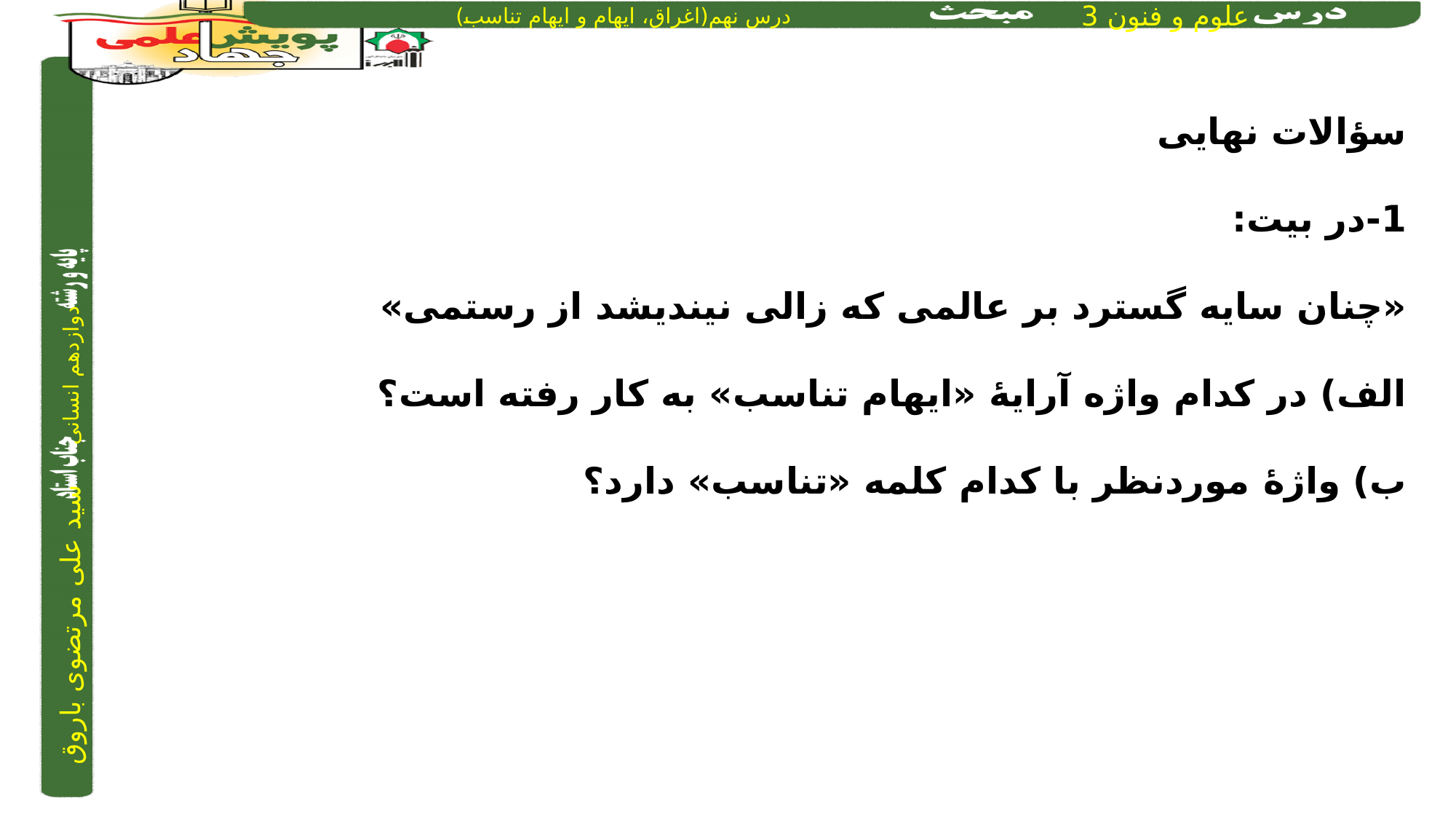

سؤالات نهایی
1-در بیت:
«چنان سایه گسترد بر عالمی 	که زالی نیندیشد از رستمی»
الف) در کدام واژه آرایۀ «ایهام تناسب» به کار رفته است؟
ب) واژۀ موردنظر با کدام کلمه «تناسب» دارد؟